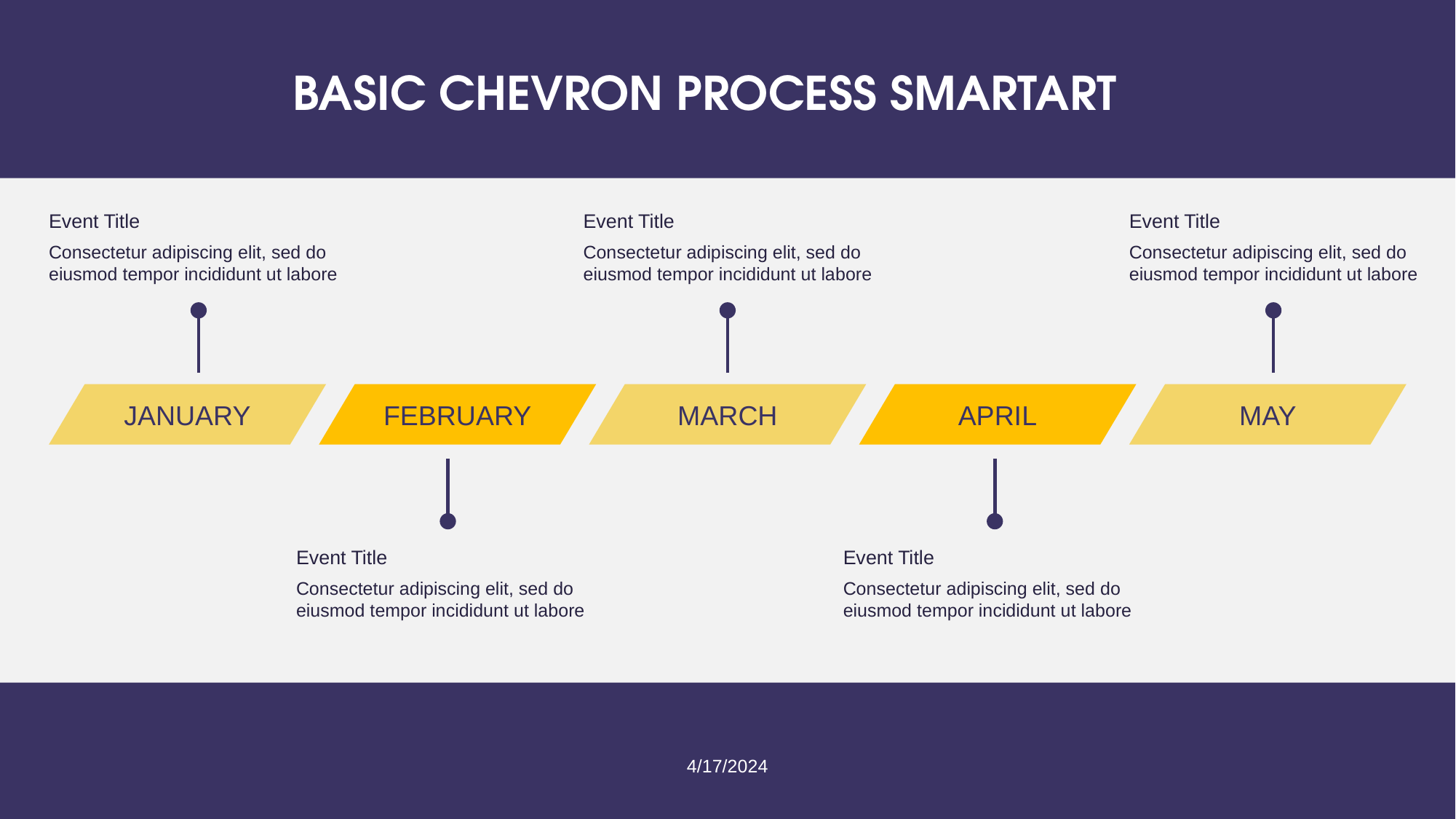

# BASIC CHEVRON PROCESS SMARTART
Event Title
Event Title

Event Title

Consectetur adipiscing elit, sed do eiusmod tempor incididunt ut labore
Consectetur adipiscing elit, sed do eiusmod tempor incididunt ut labore
Consectetur adipiscing elit, sed do eiusmod tempor incididunt ut labore
Event Title

Event Title

Consectetur adipiscing elit, sed do eiusmod tempor incididunt ut labore
Consectetur adipiscing elit, sed do eiusmod tempor incididunt ut labore
4/17/2024